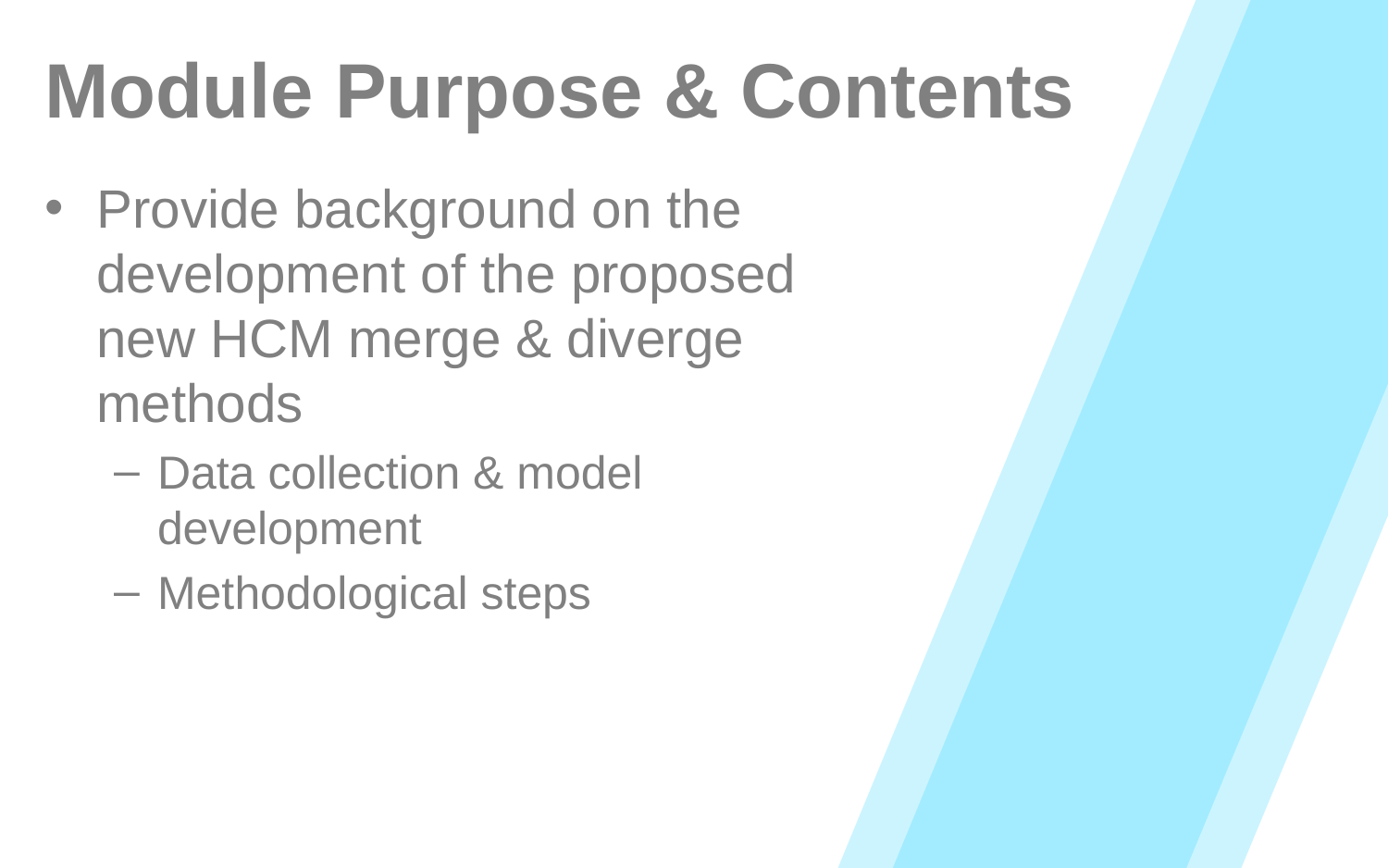

# Module Purpose & Contents
Provide background on the development of the proposed new HCM merge & diverge methods
Data collection & model development
Methodological steps